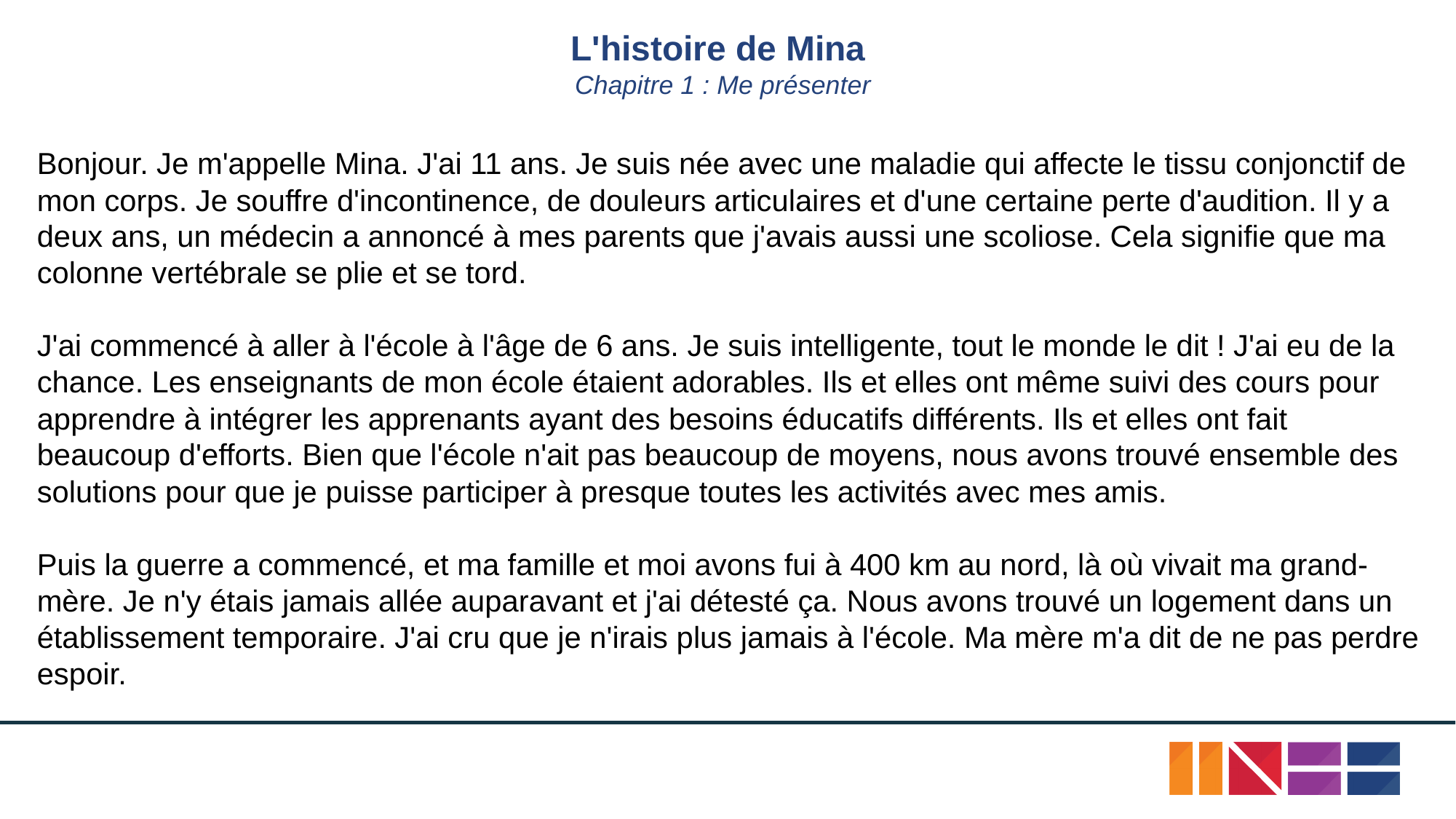

# L'histoire de Mina
Chapitre 1 : Me présenter
Bonjour. Je m'appelle Mina. J'ai 11 ans. Je suis née avec une maladie qui affecte le tissu conjonctif de mon corps. Je souffre d'incontinence, de douleurs articulaires et d'une certaine perte d'audition. Il y a deux ans, un médecin a annoncé à mes parents que j'avais aussi une scoliose. Cela signifie que ma colonne vertébrale se plie et se tord.

J'ai commencé à aller à l'école à l'âge de 6 ans. Je suis intelligente, tout le monde le dit ! J'ai eu de la chance. Les enseignants de mon école étaient adorables. Ils et elles ont même suivi des cours pour apprendre à intégrer les apprenants ayant des besoins éducatifs différents. Ils et elles ont fait beaucoup d'efforts. Bien que l'école n'ait pas beaucoup de moyens, nous avons trouvé ensemble des solutions pour que je puisse participer à presque toutes les activités avec mes amis.

Puis la guerre a commencé, et ma famille et moi avons fui à 400 km au nord, là où vivait ma grand-mère. Je n'y étais jamais allée auparavant et j'ai détesté ça. Nous avons trouvé un logement dans un établissement temporaire. J'ai cru que je n'irais plus jamais à l'école. Ma mère m'a dit de ne pas perdre espoir.